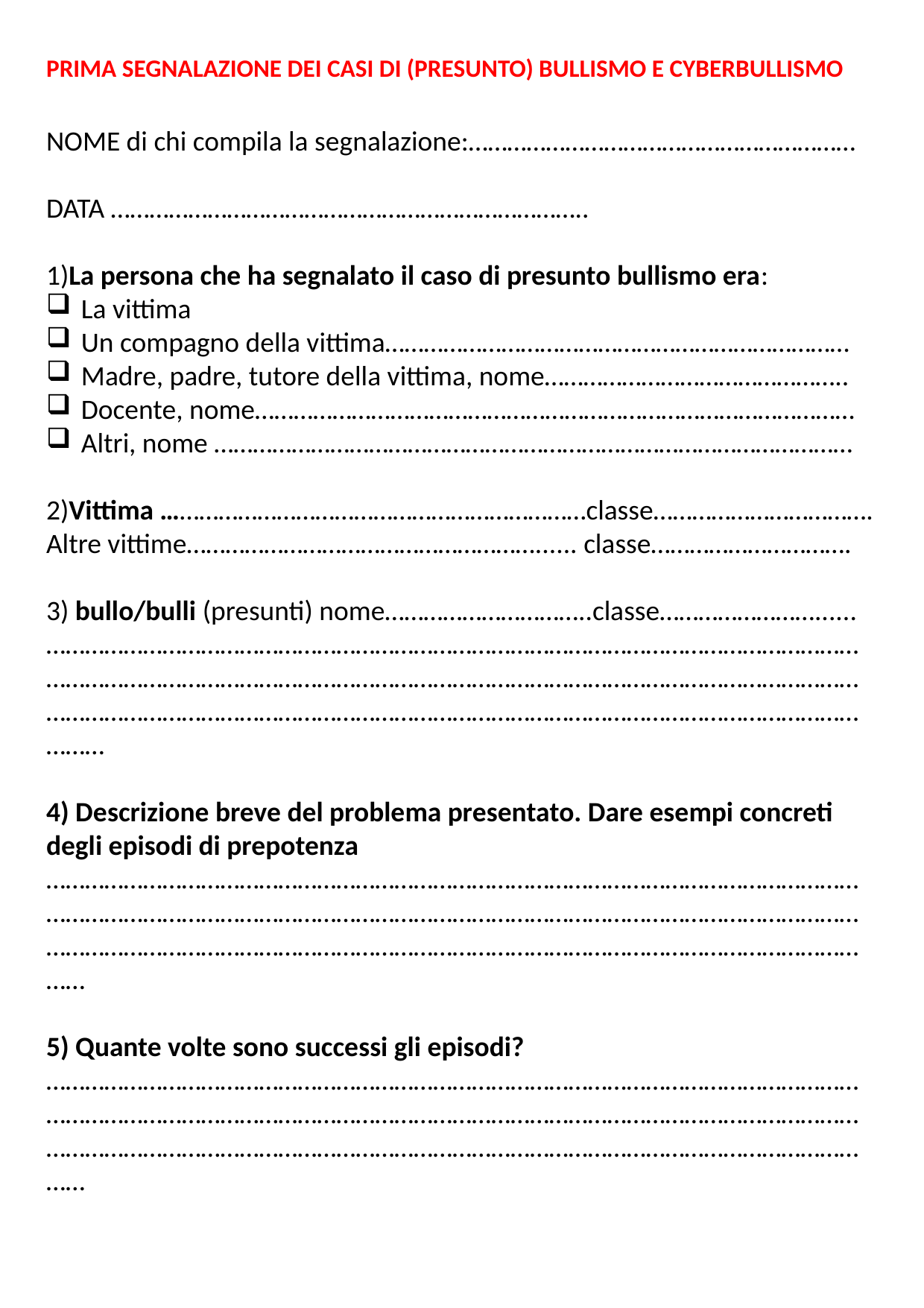

# PRIMA SEGNALAZIONE DEI CASI DI (PRESUNTO) BULLISMO E CYBERBULLISMO
NOME di chi compila la segnalazione:……………………………………………………

DATA ………………………………………………………………..

1)La persona che ha segnalato il caso di presunto bullismo era:
La vittima
Un compagno della vittima………………………………………………………………
Madre, padre, tutore della vittima, nome………………………………………..
Docente, nome…………………………………………………………………………………
Altri, nome ………………………………………………………………………………………

2)Vittima …………………………………………………………classe…………………………….
Altre vittime………………………………………………...... classe………………………….

3) bullo/bulli (presunti) nome…………………………..classe……………………......
………………………………………………………………………………………………………………………………………………………………………………………………………………………………………………………………………………………………………………………………………………………

4) Descrizione breve del problema presentato. Dare esempi concreti degli episodi di prepotenza ………………………………………………………………………………………………………………
……………………………………………………………………………………………………………………………………………………………………………………………………………………………………

5) Quante volte sono successi gli episodi?
………………………………………………………………………………………………………………
……………………………………………………………………………………………………………………………………………………………………………………………………………………………………